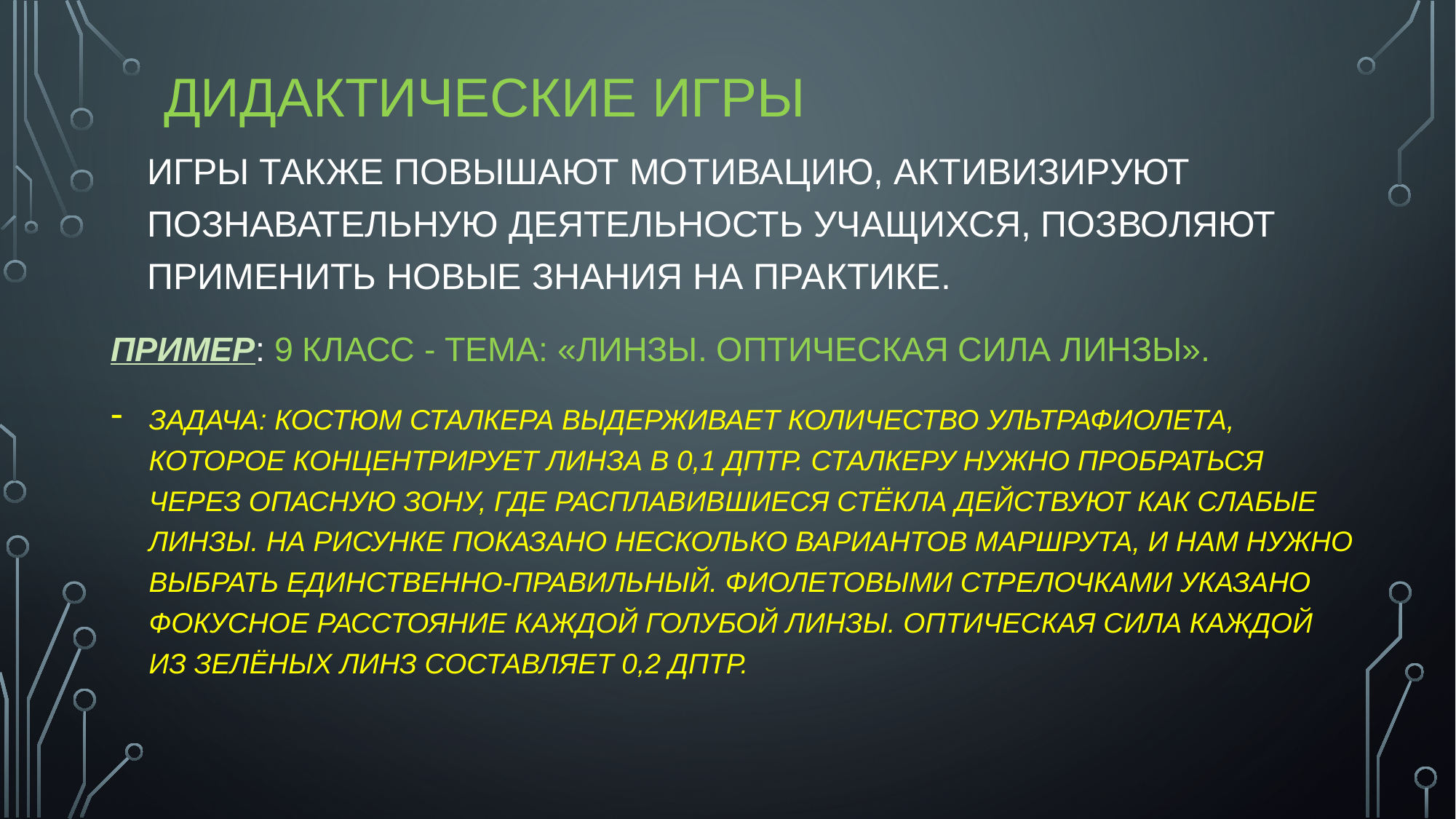

# Дидактические игры
Игры также повышают мотивацию, активизируют познавательную деятельность учащихся, позволяют применить новые знания на практике.

Пример: 9 класс - тема: «Линзы. Оптическая сила линзы».
Задача: Костюм сталкера выдерживает количество ультрафиолета, которое концентрирует линза в 0,1 дптр. Сталкеру нужно пробраться через опасную зону, где расплавившиеся стёкла действуют как слабые линзы. На рисунке показано несколько вариантов маршрута, и нам нужно выбрать единственно-правильный. Фиолетовыми стрелочками указано фокусное расстояние каждой голубой линзы. Оптическая сила каждой из зелёных линз составляет 0,2 дптр.